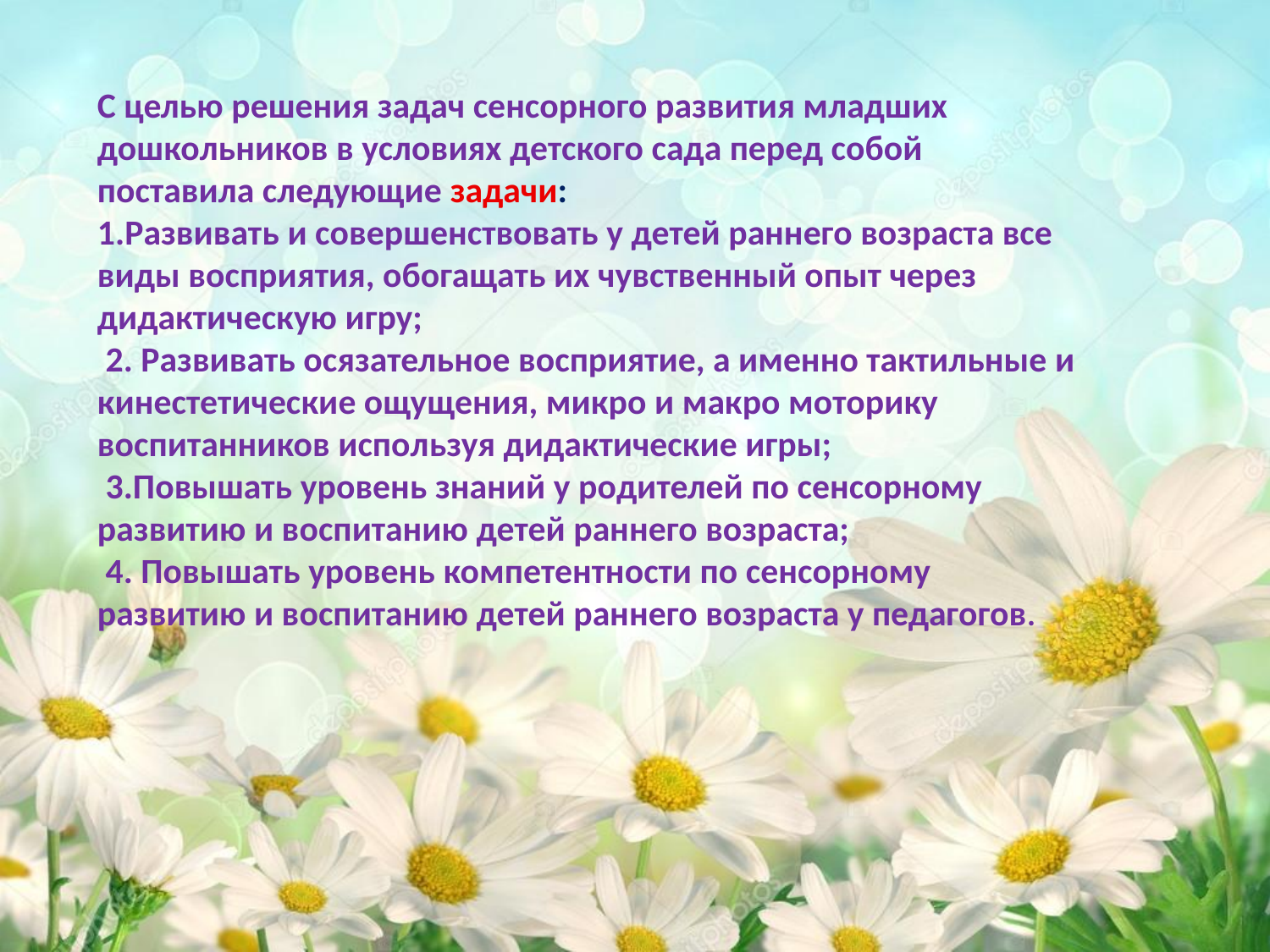

С целью решения задач сенсорного развития младших дошкольников в условиях детского сада перед собой поставила следующие задачи:
1.Развивать и совершенствовать у детей раннего возраста все виды восприятия, обогащать их чувственный опыт через дидактическую игру;
 2. Развивать осязательное восприятие, а именно тактильные и кинестетические ощущения, микро и макро моторику воспитанников используя дидактические игры;
 3.Повышать уровень знаний у родителей по сенсорному развитию и воспитанию детей раннего возраста;
 4. Повышать уровень компетентности по сенсорному развитию и воспитанию детей раннего возраста у педагогов.